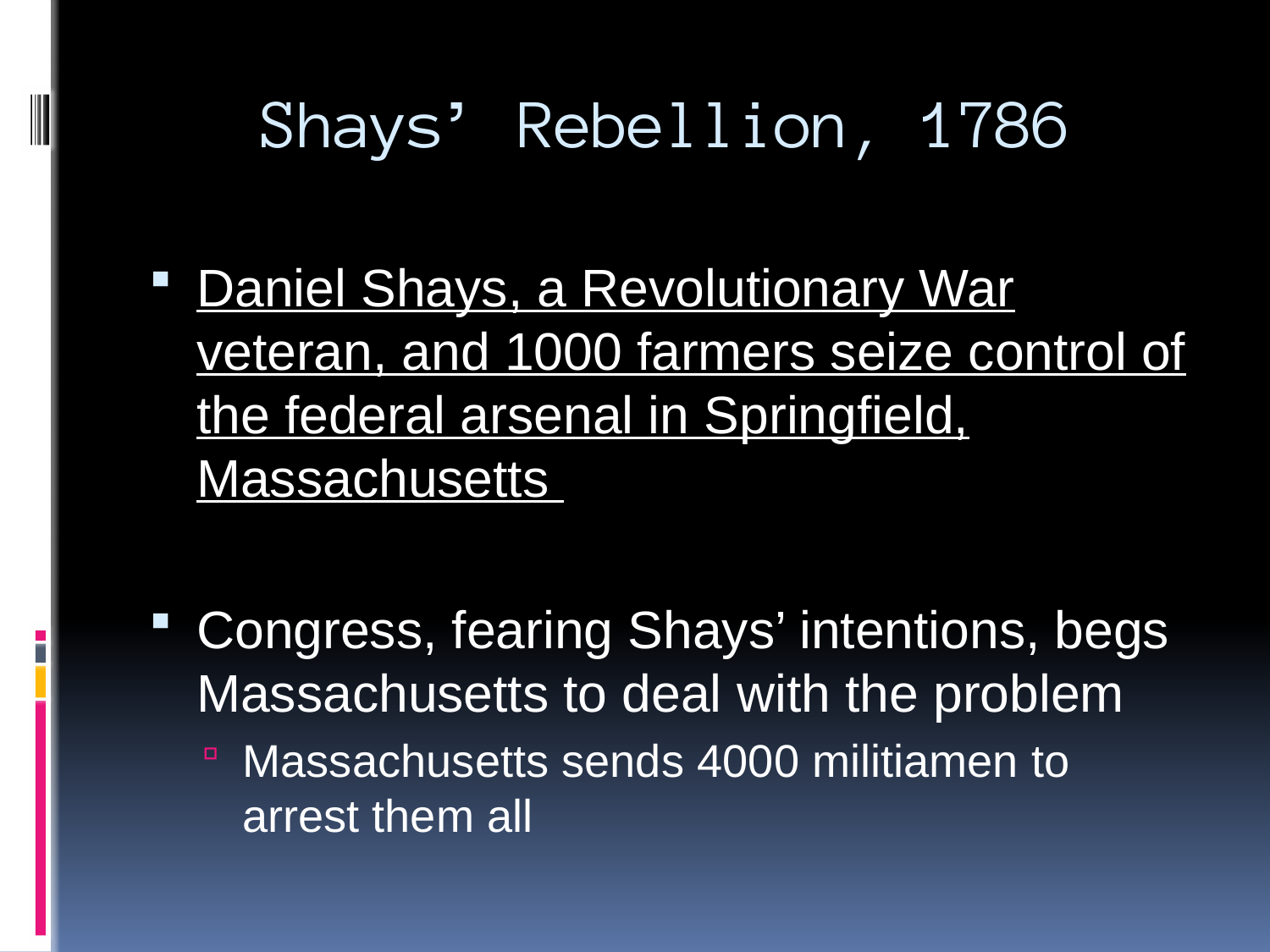

# Shays’ Rebellion, 1786
Daniel Shays, a Revolutionary War veteran, and 1000 farmers seize control of the federal arsenal in Springfield, Massachusetts

Congress, fearing Shays’ intentions, begs Massachusetts to deal with the problem
Massachusetts sends 4000 militiamen to arrest them all